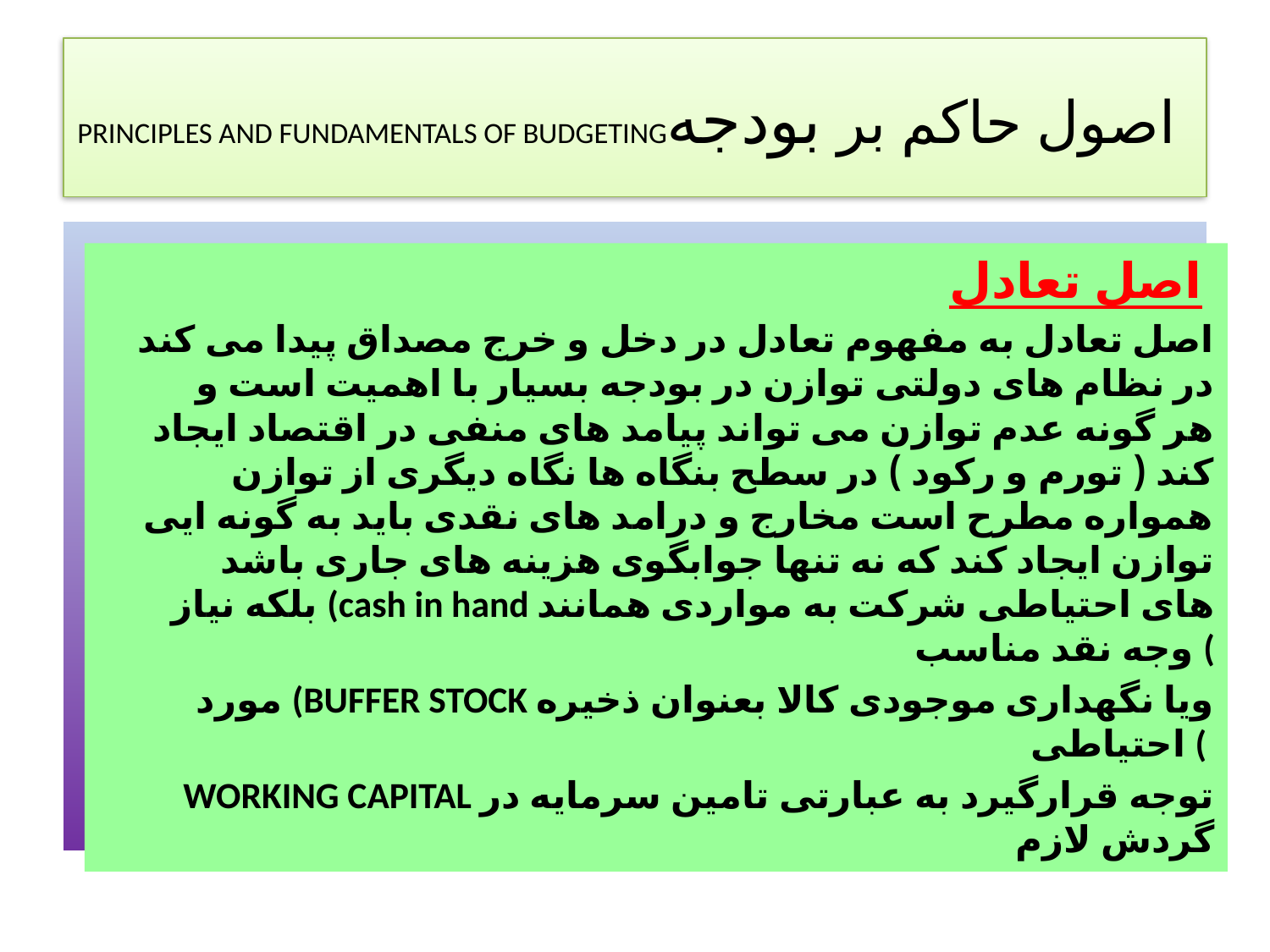

# PRINCIPLES AND FUNDAMENTALS OF BUDGETINGاصول حاکم بر بودجه

اصل احتیاط و محافظه کار ی در تهیه بودجه

اصل احتیاط ایجاب می کند درامد ها و مخارج بسیار محافظه کارانه و واقع بینانه تهیه شود . در اینصورت انتظار کاذب برای صاحبان شرکت ایجاد نخواهد شد لذا درک صحیح از واققیت های موسسه و شرایط جامعه درتحقق اهداف بودجه بسیار کارساز خواهد بود .
اصل تعادل
اصل تعادل به مفهوم تعادل در دخل و خرج مصداق پیدا می کند در نظام های دولتی توازن در بودجه بسیار با اهمیت است و هر گونه عدم توازن می تواند پیامد های منفی در اقتصاد ایجاد کند ( تورم و رکود ) در سطح بنگاه ها نگاه دیگری از توازن همواره مطرح است مخارج و درامد های نقدی باید به گونه ایی توازن ایجاد کند که نه تنها جوابگوی هزینه های جاری باشد بلکه نیاز (cash in hand های احتیاطی شرکت به مواردی همانند وجه نقد مناسب (
مورد (BUFFER STOCK ویا نگهداری موجودی کالا بعنوان ذخیره احتیاطی (
WORKING CAPITAL توجه قرارگیرد به عبارتی تامین سرمایه در گردش لازم